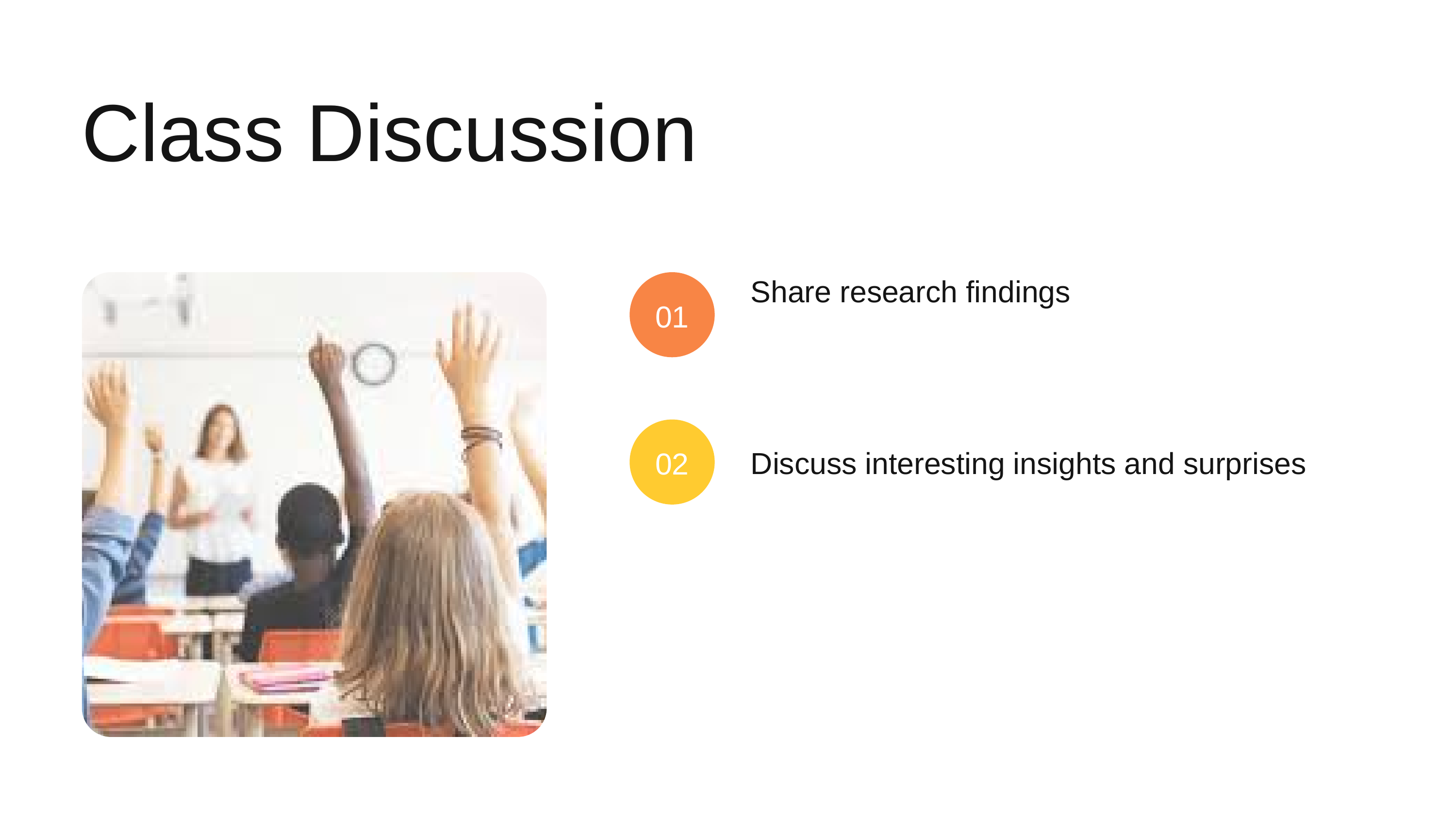

Class Discussion
Share research findings

01

02
Discuss interesting insights and surprises